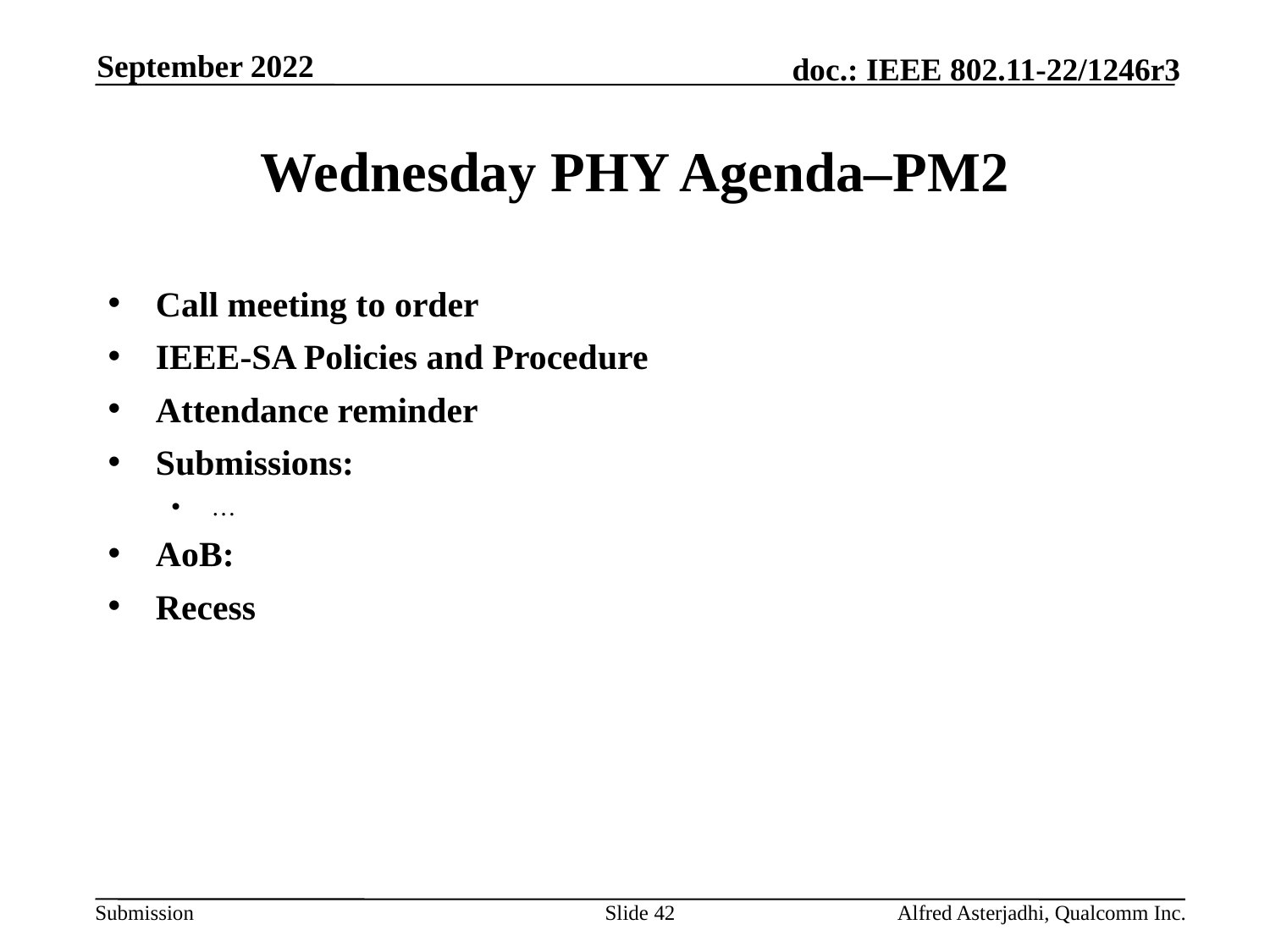

September 2022
# Wednesday PHY Agenda–PM2
Call meeting to order
IEEE-SA Policies and Procedure
Attendance reminder
Submissions:
…
AoB:
Recess
Slide 42
Alfred Asterjadhi, Qualcomm Inc.